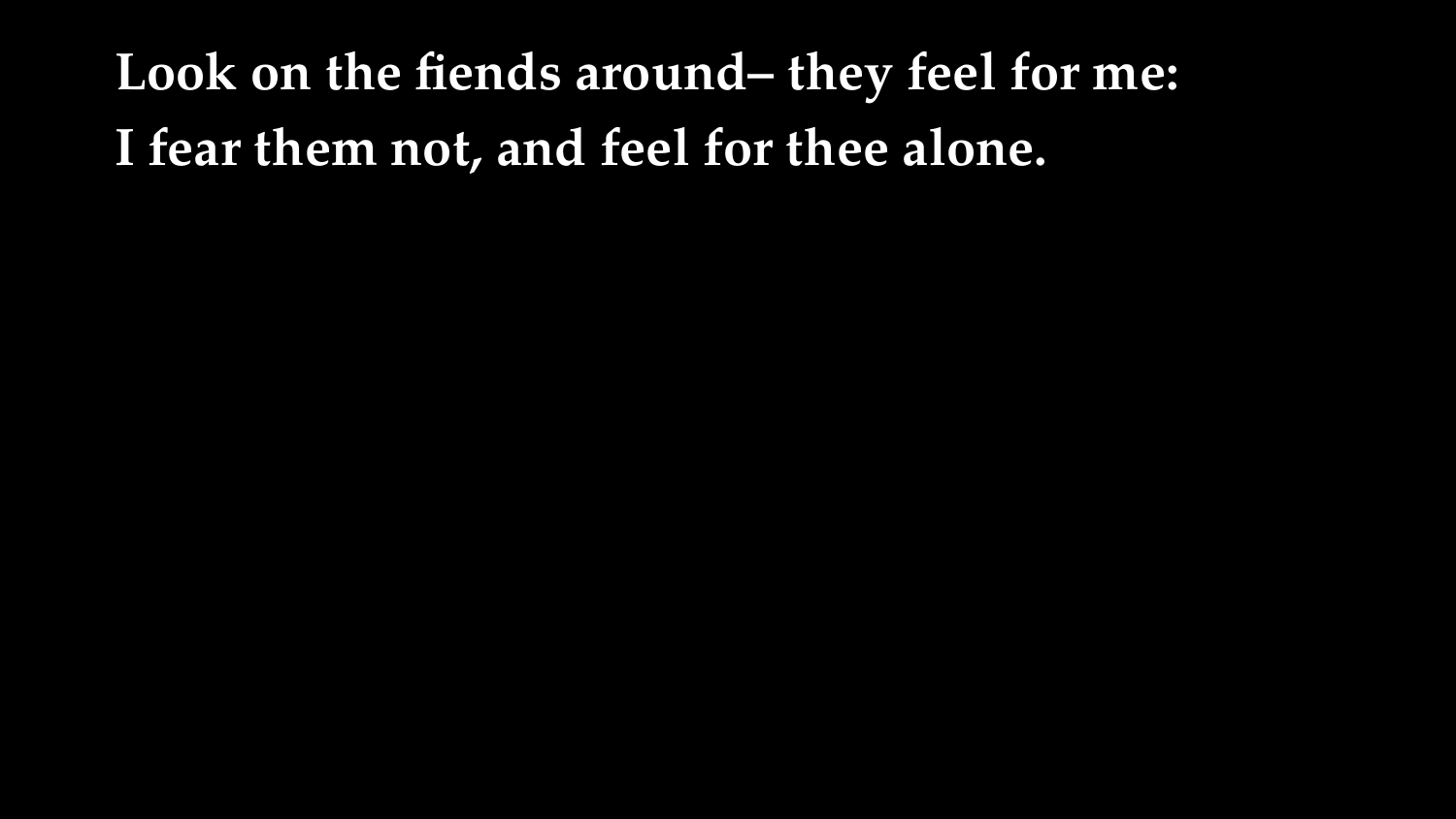

# Look on the fiends around– they feel for me: I fear them not, and feel for thee alone.